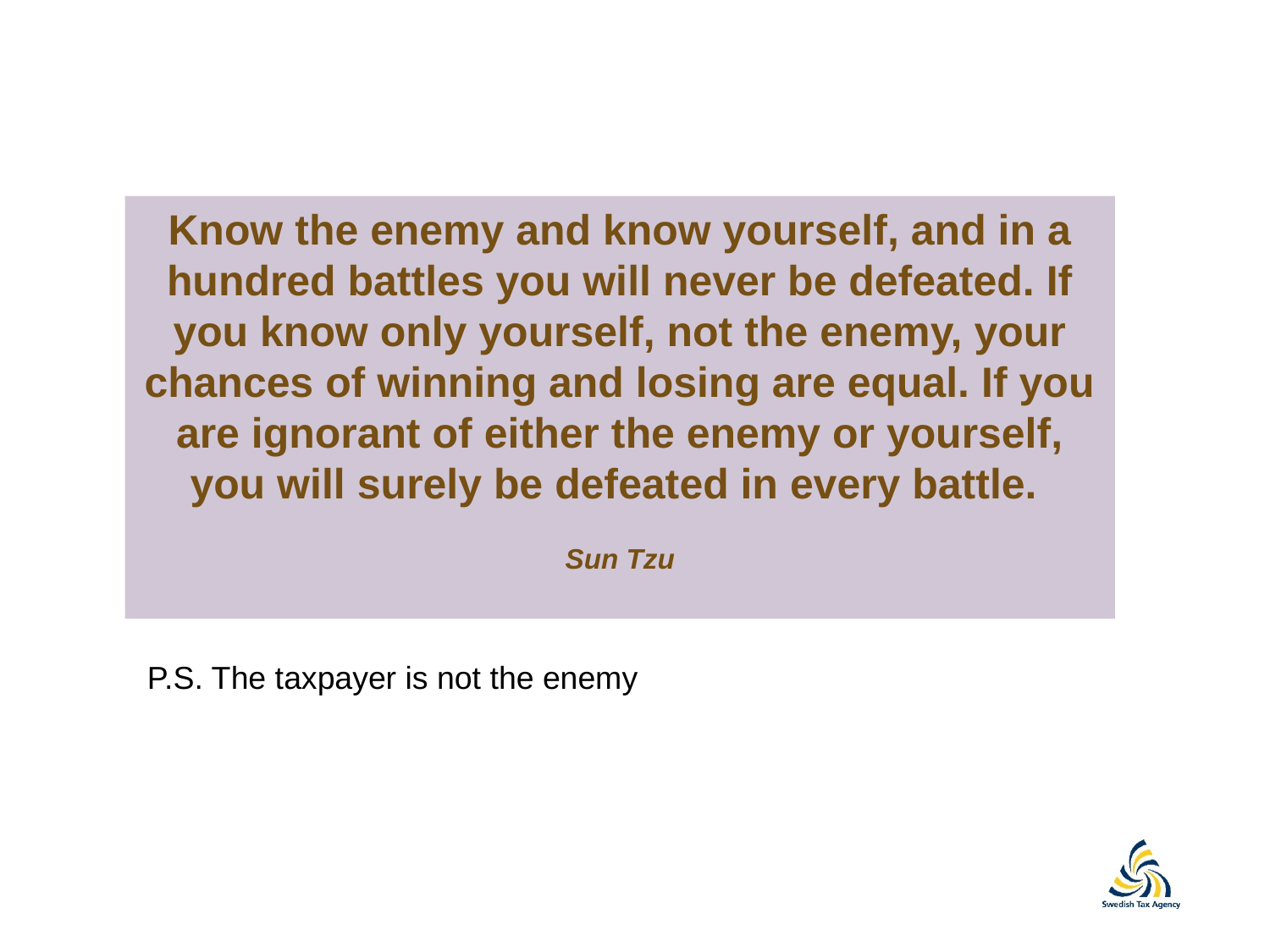

Know the enemy and know yourself, and in a hundred battles you will never be defeated. If you know only yourself, not the enemy, your chances of winning and losing are equal. If you are ignorant of either the enemy or yourself, you will surely be defeated in every battle.
Sun Tzu

P.S. The taxpayer is not the enemy